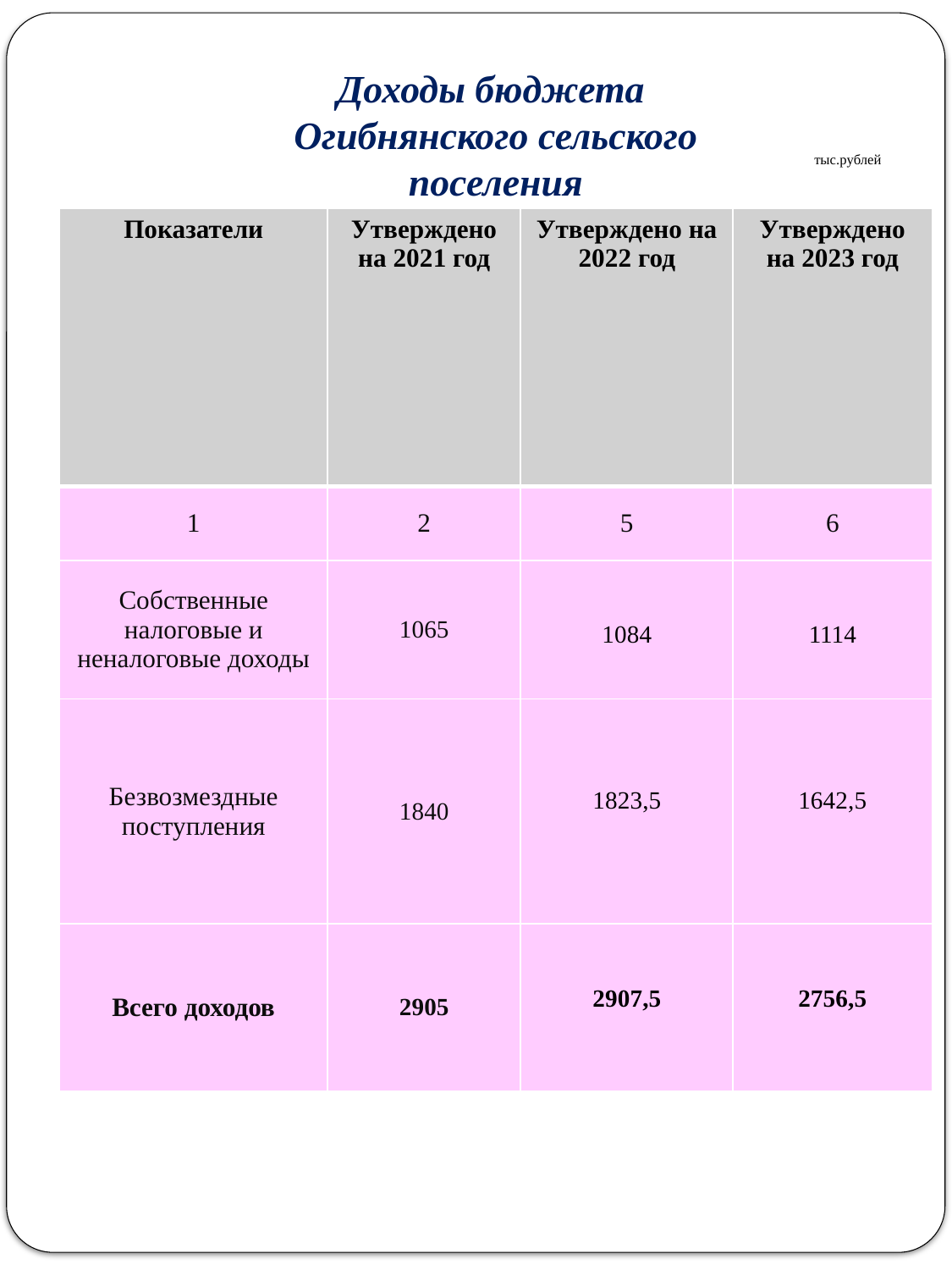

Доходы бюджета
Огибнянского сельского поселения
тыс.рублей
| Показатели | Утверждено на 2021 год | Утверждено на 2022 год | Утверждено на 2023 год |
| --- | --- | --- | --- |
| 1 | 2 | 5 | 6 |
| Собственные налоговые и неналоговые доходы | 1065 | 1084 | 1114 |
| Безвозмездные поступления | 1840 | 1823,5 | 1642,5 |
| Всего доходов | 2905 | 2907,5 | 2756,5 |